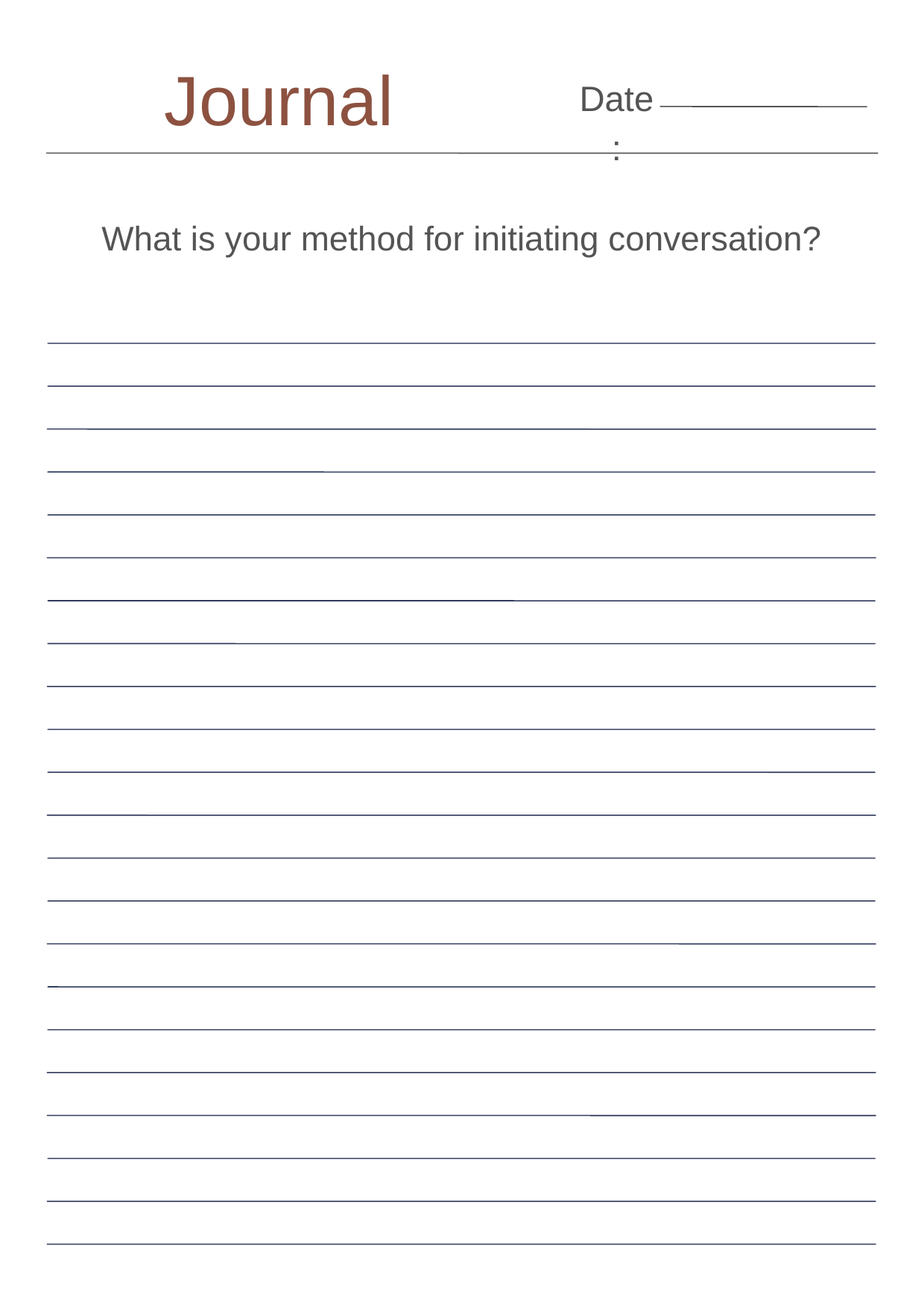

Journal
Date:

What is your method for initiating conversation?